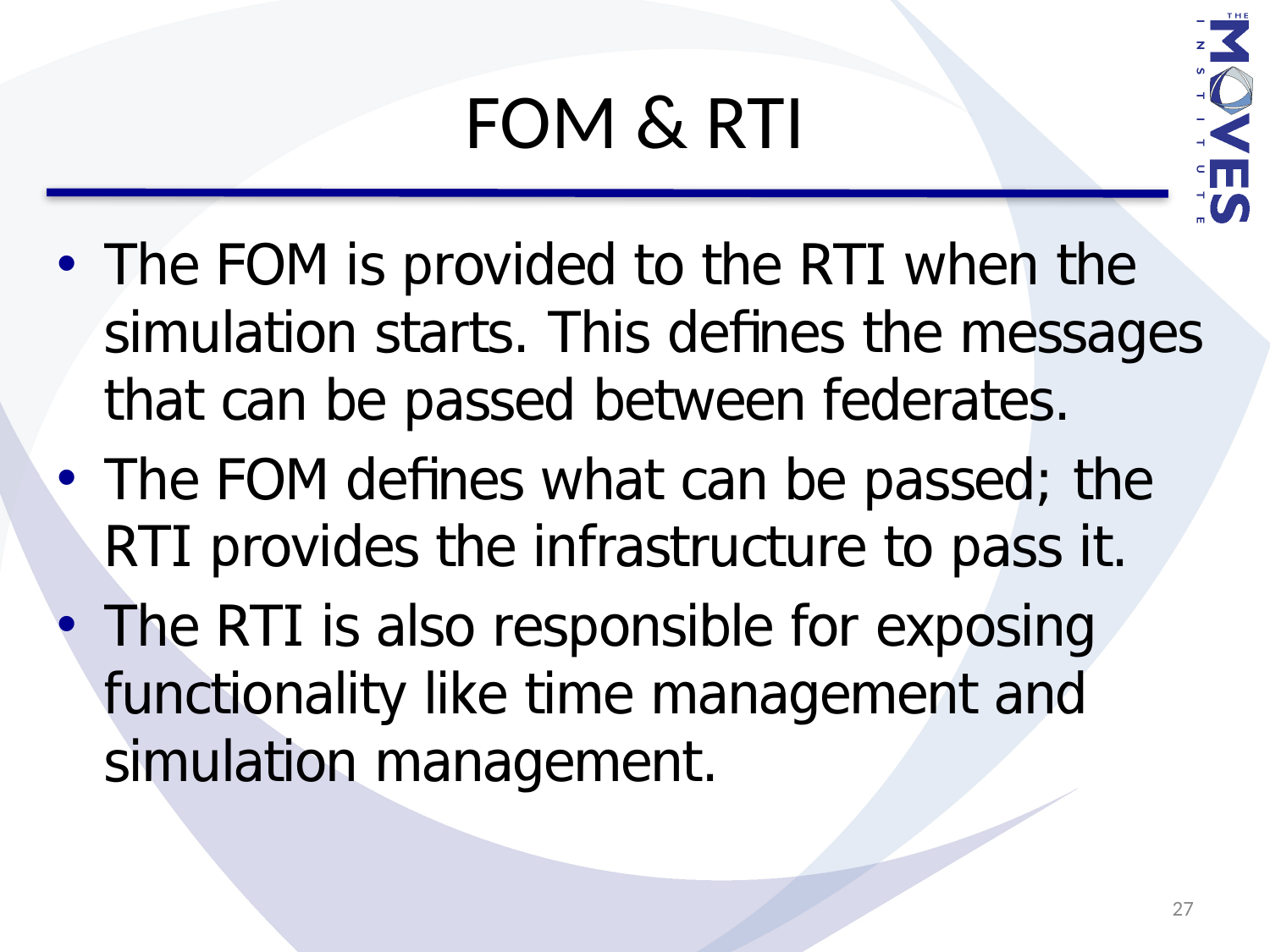

# FOM & RTI
The FOM is provided to the RTI when the simulation starts. This defines the messages that can be passed between federates.
The FOM defines what can be passed; the RTI provides the infrastructure to pass it.
The RTI is also responsible for exposing functionality like time management and simulation management.

27